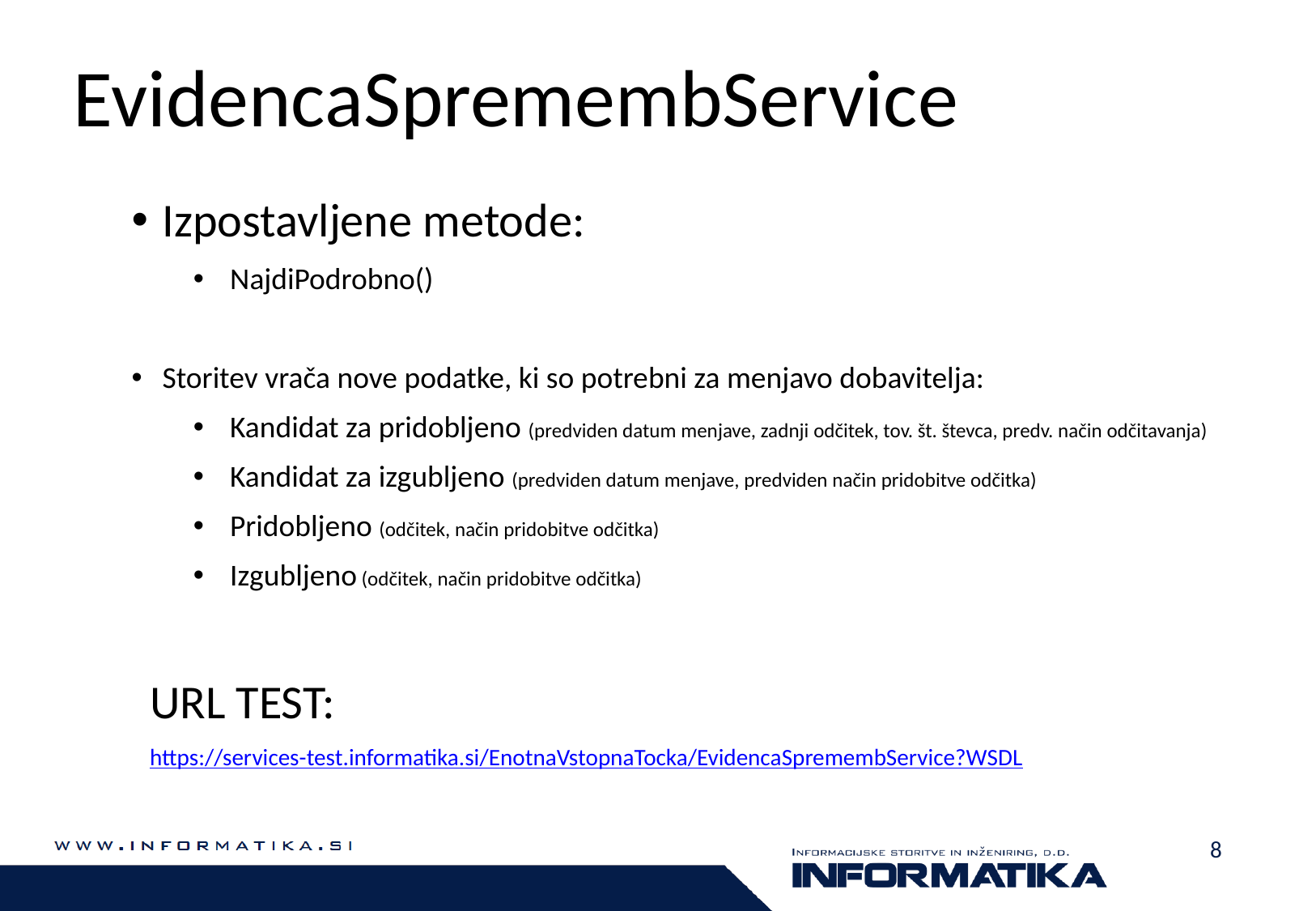

# EvidencaSpremembService
Izpostavljene metode:
NajdiPodrobno()

Storitev vrača nove podatke, ki so potrebni za menjavo dobavitelja:
Kandidat za pridobljeno (predviden datum menjave, zadnji odčitek, tov. št. števca, predv. način odčitavanja)
Kandidat za izgubljeno (predviden datum menjave, predviden način pridobitve odčitka)
Pridobljeno (odčitek, način pridobitve odčitka)
Izgubljeno (odčitek, način pridobitve odčitka)

URL TEST:
https://services-test.informatika.si/EnotnaVstopnaTocka/EvidencaSpremembService?WSDL